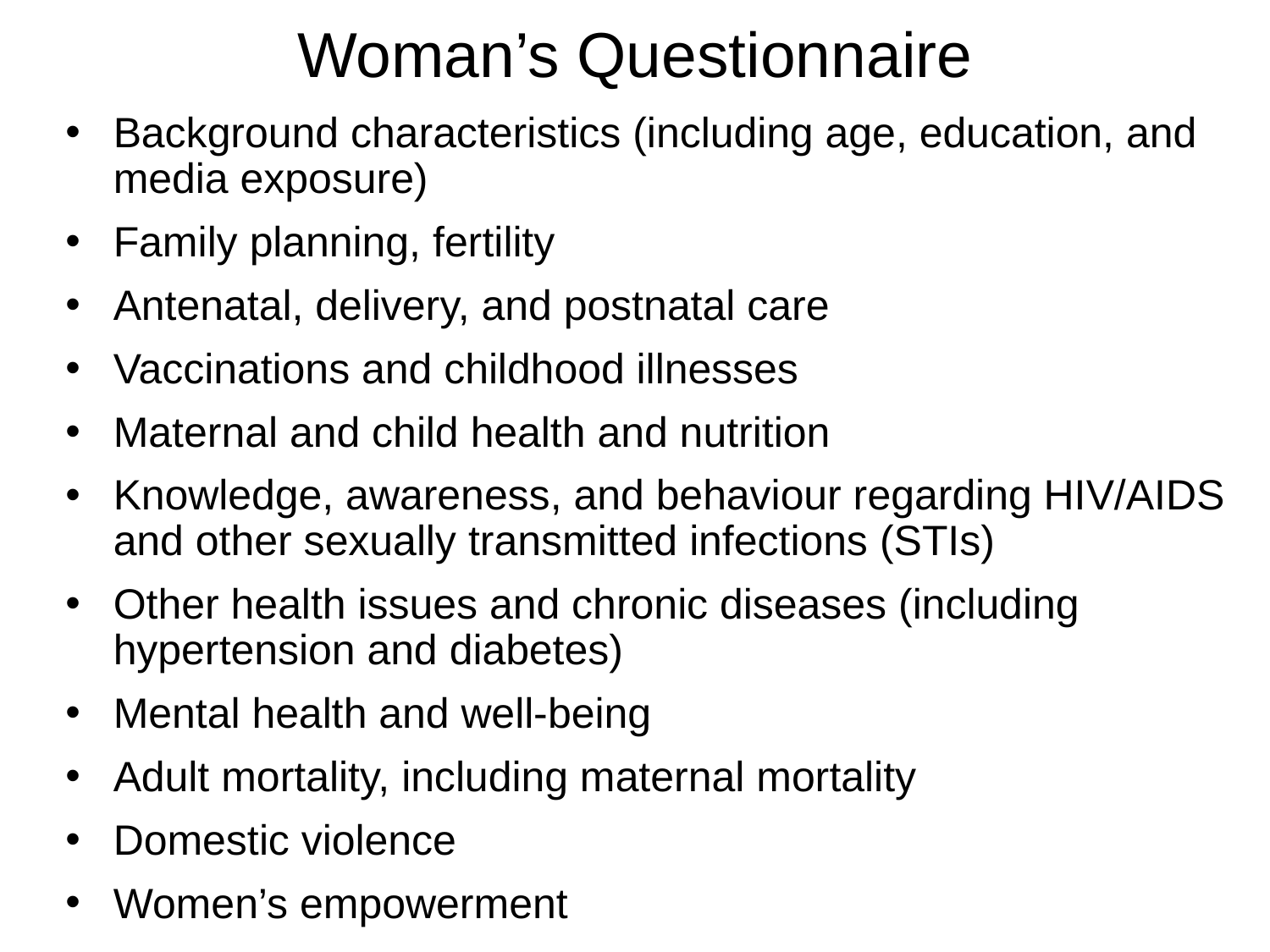

# Woman’s Questionnaire
Background characteristics (including age, education, and media exposure)
Family planning, fertility
Antenatal, delivery, and postnatal care
Vaccinations and childhood illnesses
Maternal and child health and nutrition
Knowledge, awareness, and behaviour regarding HIV/AIDS and other sexually transmitted infections (STIs)
Other health issues and chronic diseases (including hypertension and diabetes)
Mental health and well-being
Adult mortality, including maternal mortality
Domestic violence
Women’s empowerment